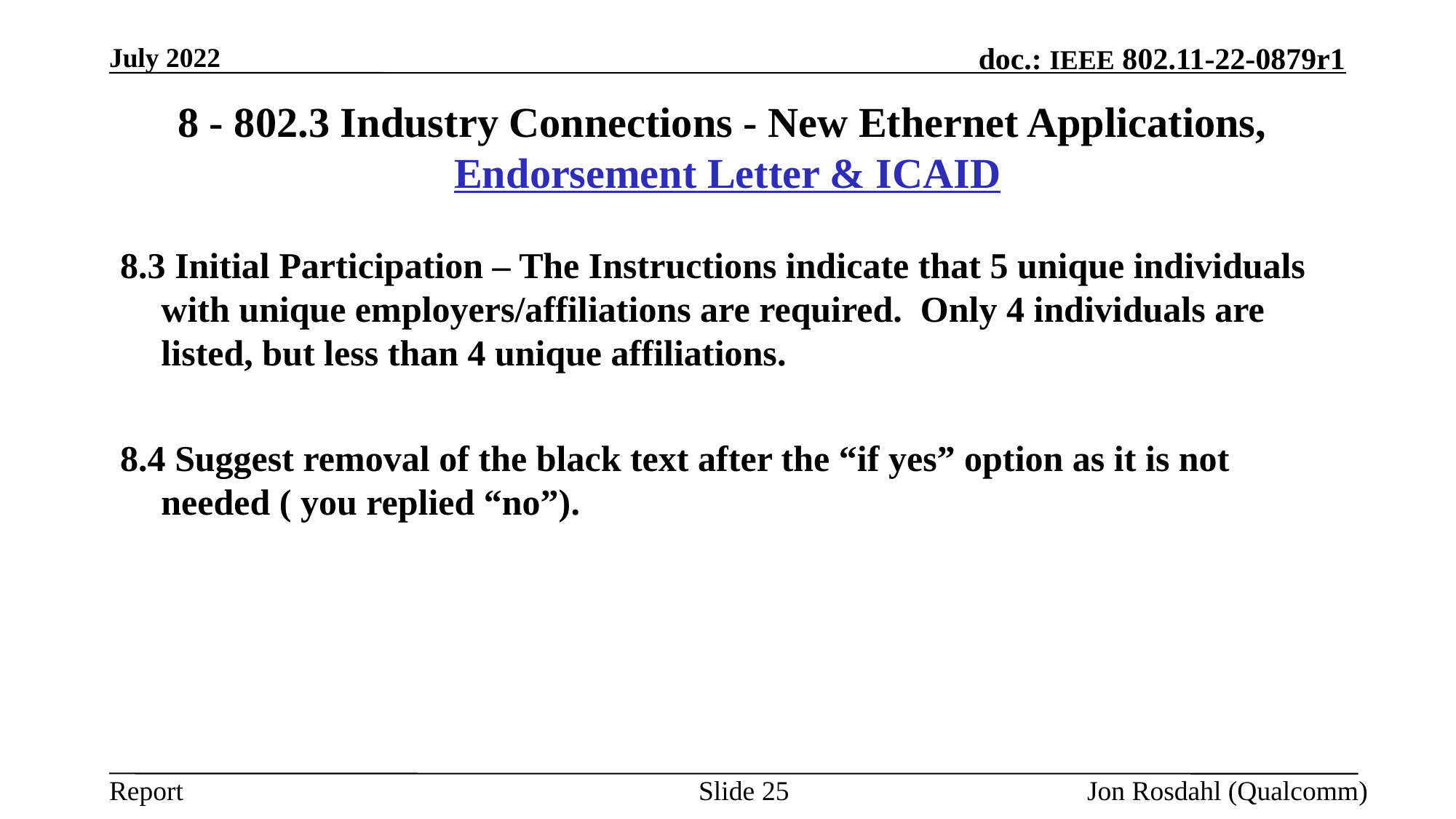

July 2022
# 8 - 802.3 Industry Connections - New Ethernet Applications, Endorsement Letter & ICAID
8.3 Initial Participation – The Instructions indicate that 5 unique individuals with unique employers/affiliations are required.  Only 4 individuals are listed, but less than 4 unique affiliations.

8.4 Suggest removal of the black text after the “if yes” option as it is not needed ( you replied “no”).
Slide 25
Jon Rosdahl (Qualcomm)